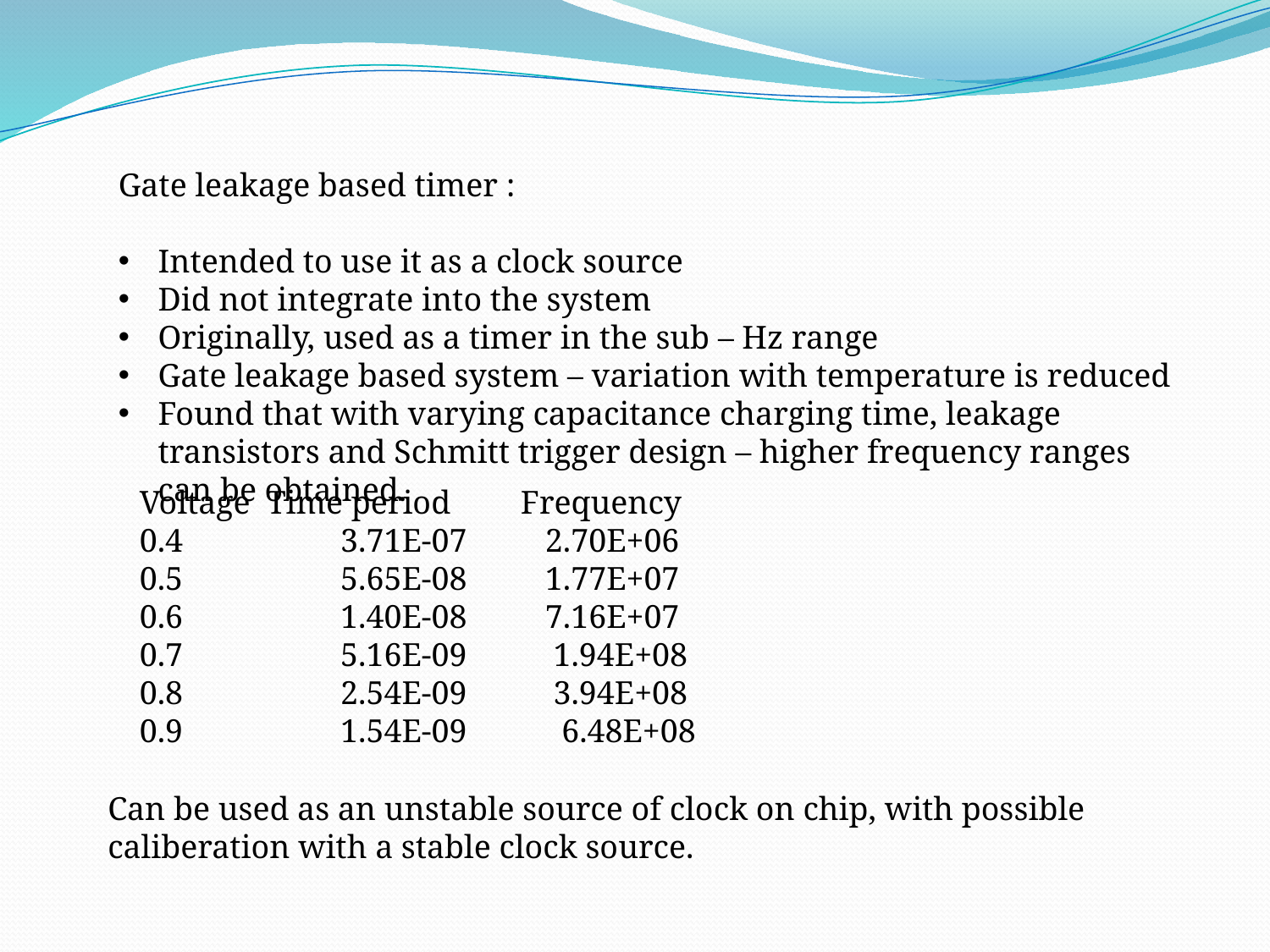

Gate leakage based timer :

Intended to use it as a clock source
Did not integrate into the system
Originally, used as a timer in the sub – Hz range
Gate leakage based system – variation with temperature is reduced
Found that with varying capacitance charging time, leakage transistors and Schmitt trigger design – higher frequency ranges can be obtained.

Voltage	Time period	Frequency
0.4	         3.71E-07	   2.70E+06
0.5	         5.65E-08	   1.77E+07
0.6	         1.40E-08      	   7.16E+07
0.7	         5.16E-09	    1.94E+08
0.8	         2.54E-09     	    3.94E+08
0.9	         1.54E-09	     6.48E+08
Can be used as an unstable source of clock on chip, with possible caliberation with a stable clock source.